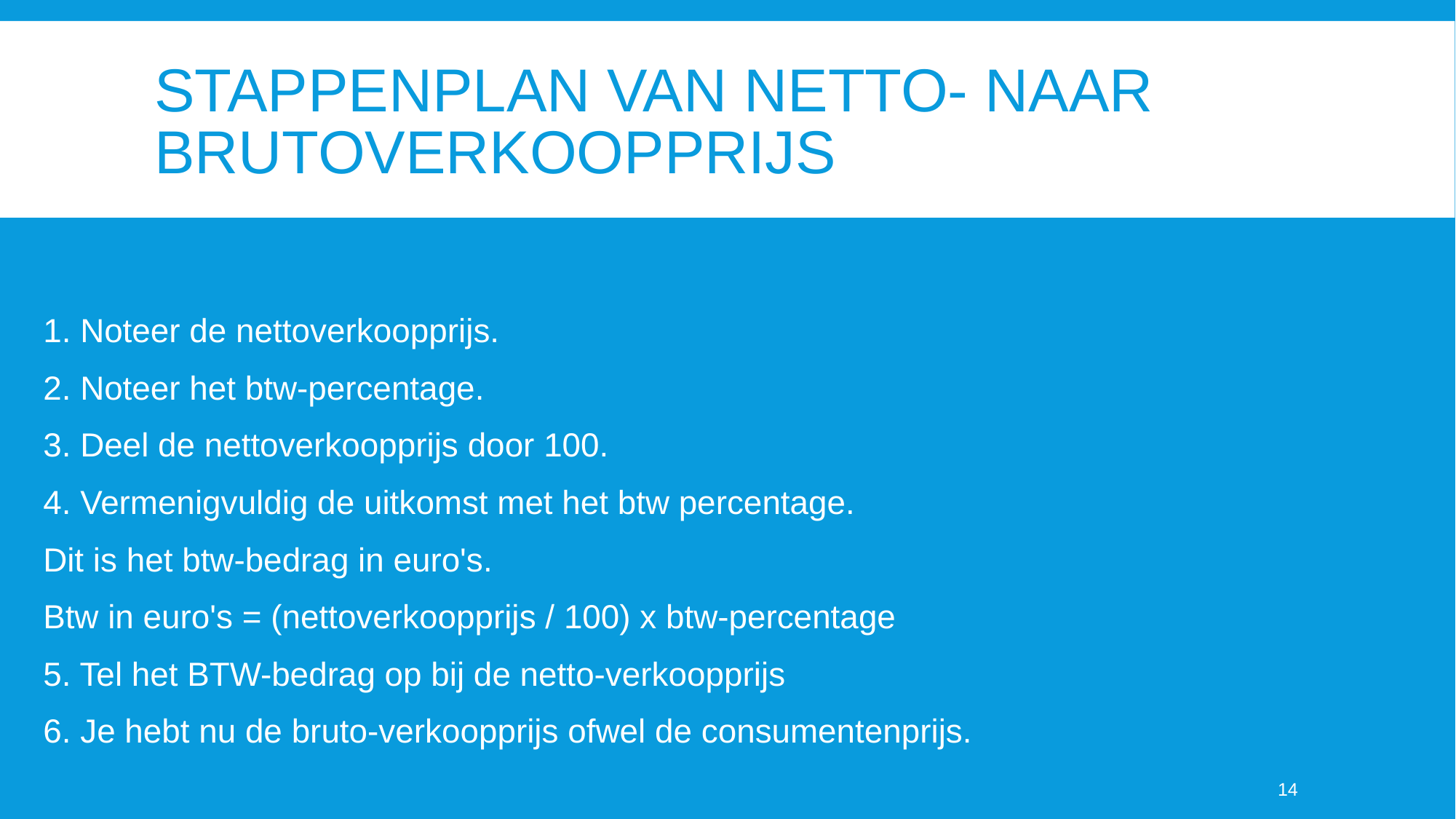

# Stappenplan Van netto- naar brutoverkoopprijs
1. Noteer de nettoverkoopprijs.
2. Noteer het btw-percentage.
3. Deel de nettoverkoopprijs door 100.
4. Vermenigvuldig de uitkomst met het btw percentage.
Dit is het btw-bedrag in euro's.
Btw in euro's = (nettoverkoopprijs / 100) x btw-percentage
5. Tel het BTW-bedrag op bij de netto-verkoopprijs
6. Je hebt nu de bruto-verkoopprijs ofwel de consumentenprijs.

14